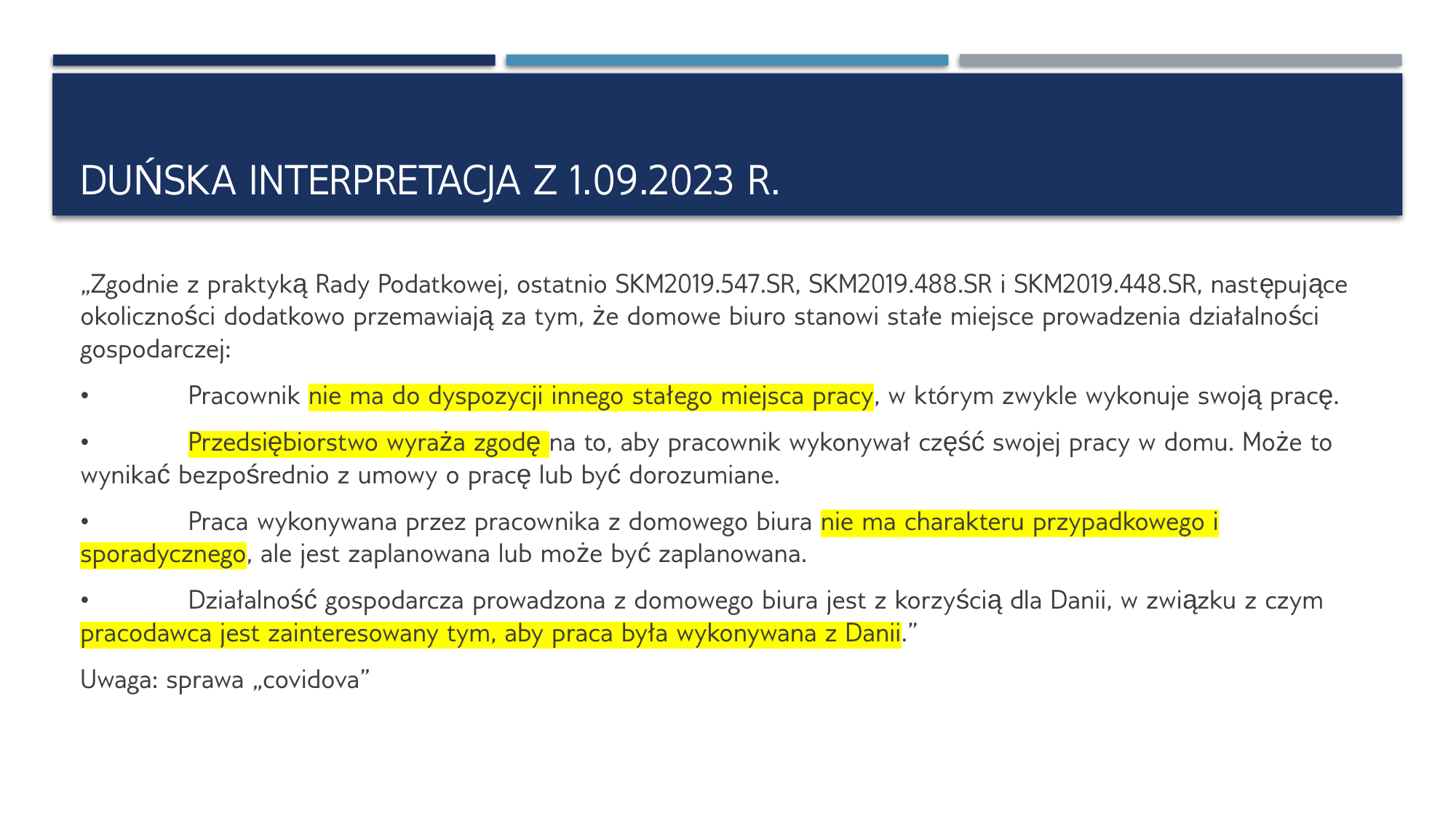

# Duńska interpretacja z 1.09.2023 r.
„Zgodnie z praktyką Rady Podatkowej, ostatnio SKM2019.547.SR, SKM2019.488.SR i SKM2019.448.SR, następujące okoliczności dodatkowo przemawiają za tym, że domowe biuro stanowi stałe miejsce prowadzenia działalności gospodarczej:
•	Pracownik nie ma do dyspozycji innego stałego miejsca pracy, w którym zwykle wykonuje swoją pracę.
•	Przedsiębiorstwo wyraża zgodę na to, aby pracownik wykonywał część swojej pracy w domu. Może to wynikać bezpośrednio z umowy o pracę lub być dorozumiane.
•	Praca wykonywana przez pracownika z domowego biura nie ma charakteru przypadkowego i sporadycznego, ale jest zaplanowana lub może być zaplanowana.
•	Działalność gospodarcza prowadzona z domowego biura jest z korzyścią dla Danii, w związku z czym pracodawca jest zainteresowany tym, aby praca była wykonywana z Danii.”
Uwaga: sprawa „covidova”